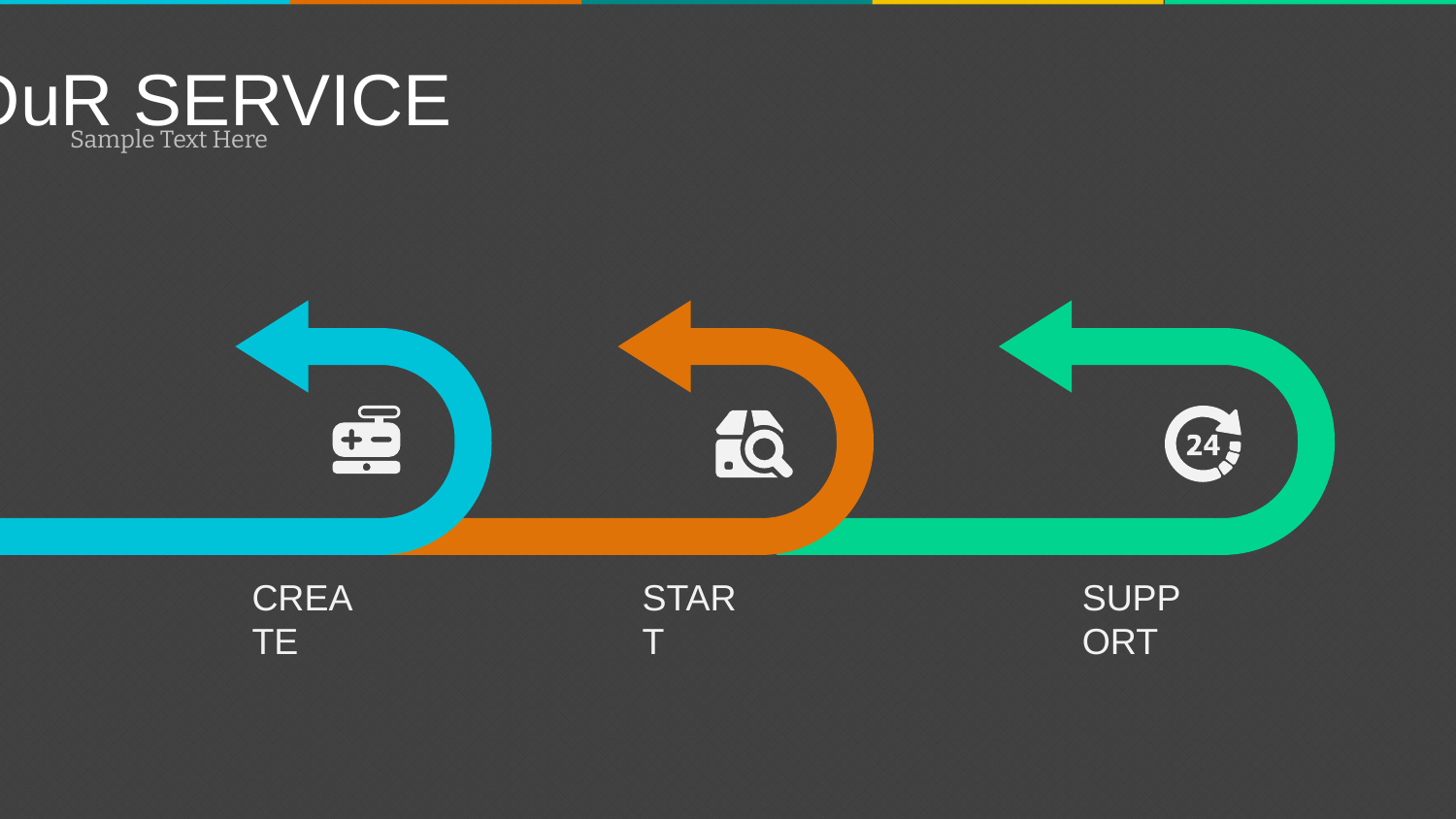

OuR SERVICE
Sample Text Here

CREATE
START
SUPPORT